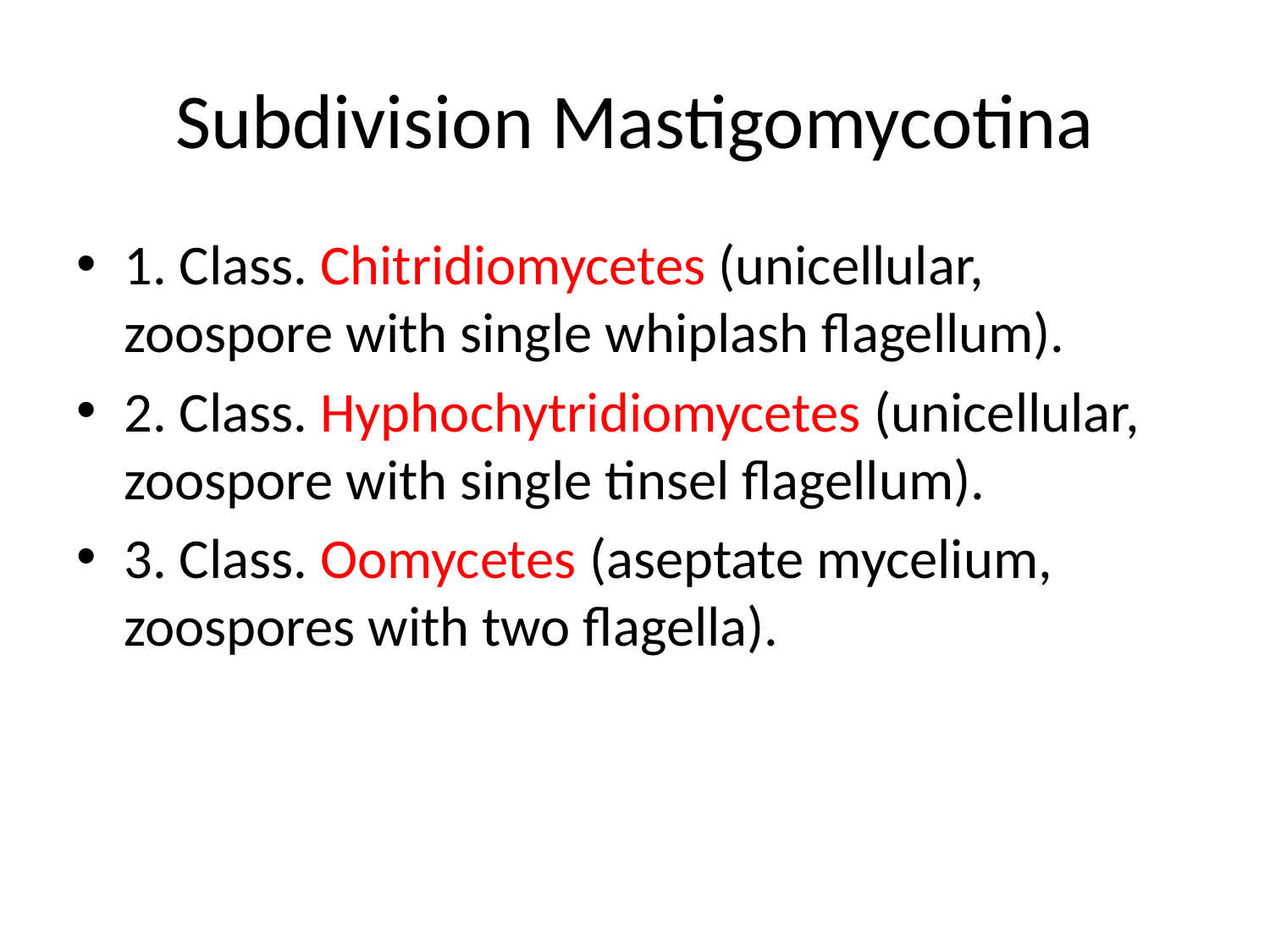

# Subdivision Mastigomycotina
1. Class. Chitridiomycetes (unicellular, zoospore with single whiplash flagellum).
2. Class. Hyphochytridiomycetes (uni­cellular, zoospore with single tinsel flagellum).
3. Class. Oomycetes (aseptate myceli­um, zoospores with two flagella).